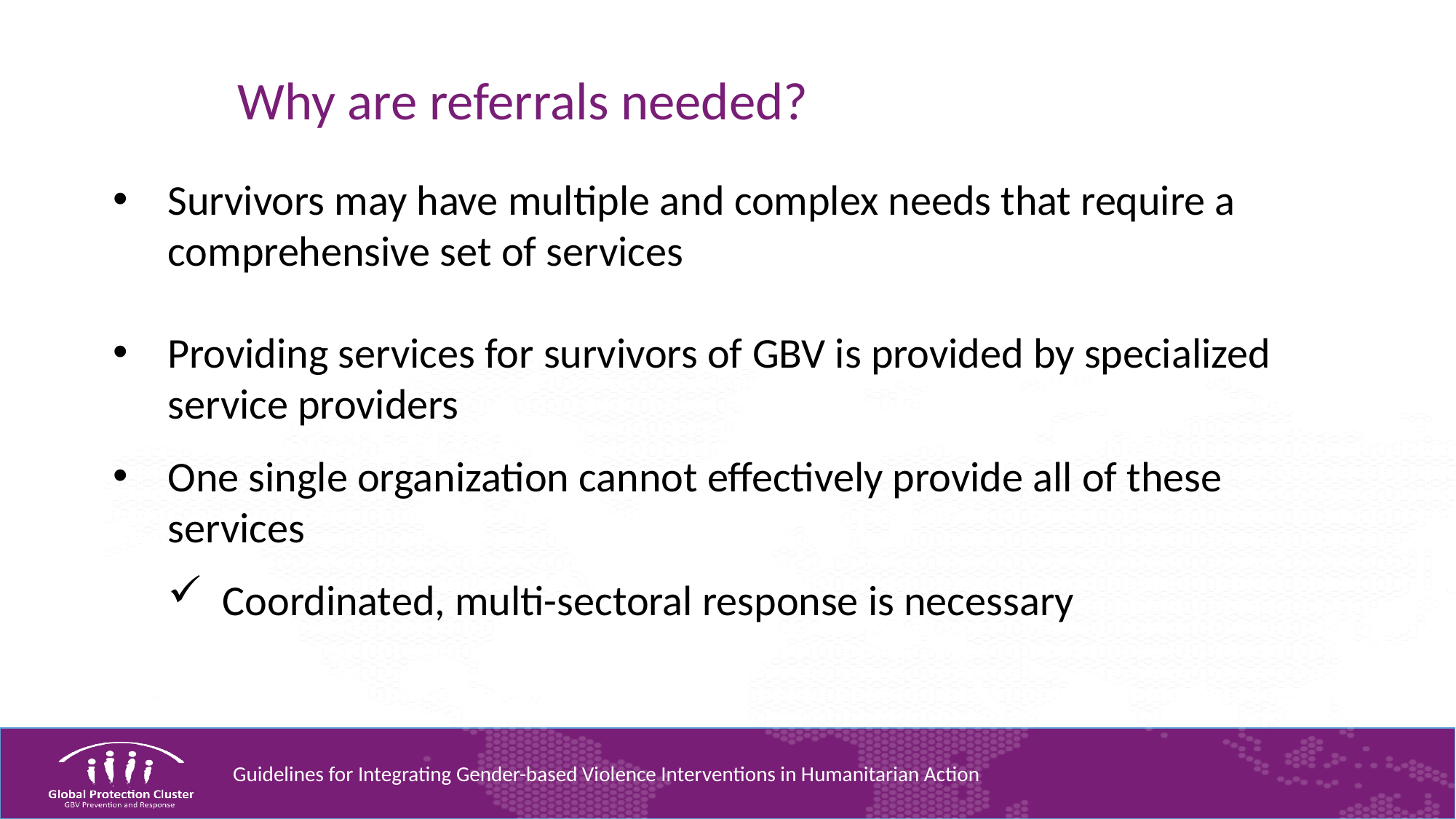

Why are referrals needed?

Survivors may have multiple and complex needs that require a comprehensive set of services

Providing services for survivors of GBV is provided by specialized service providers

One single organization cannot effectively provide all of these services

Coordinated, multi-sectoral response is necessary